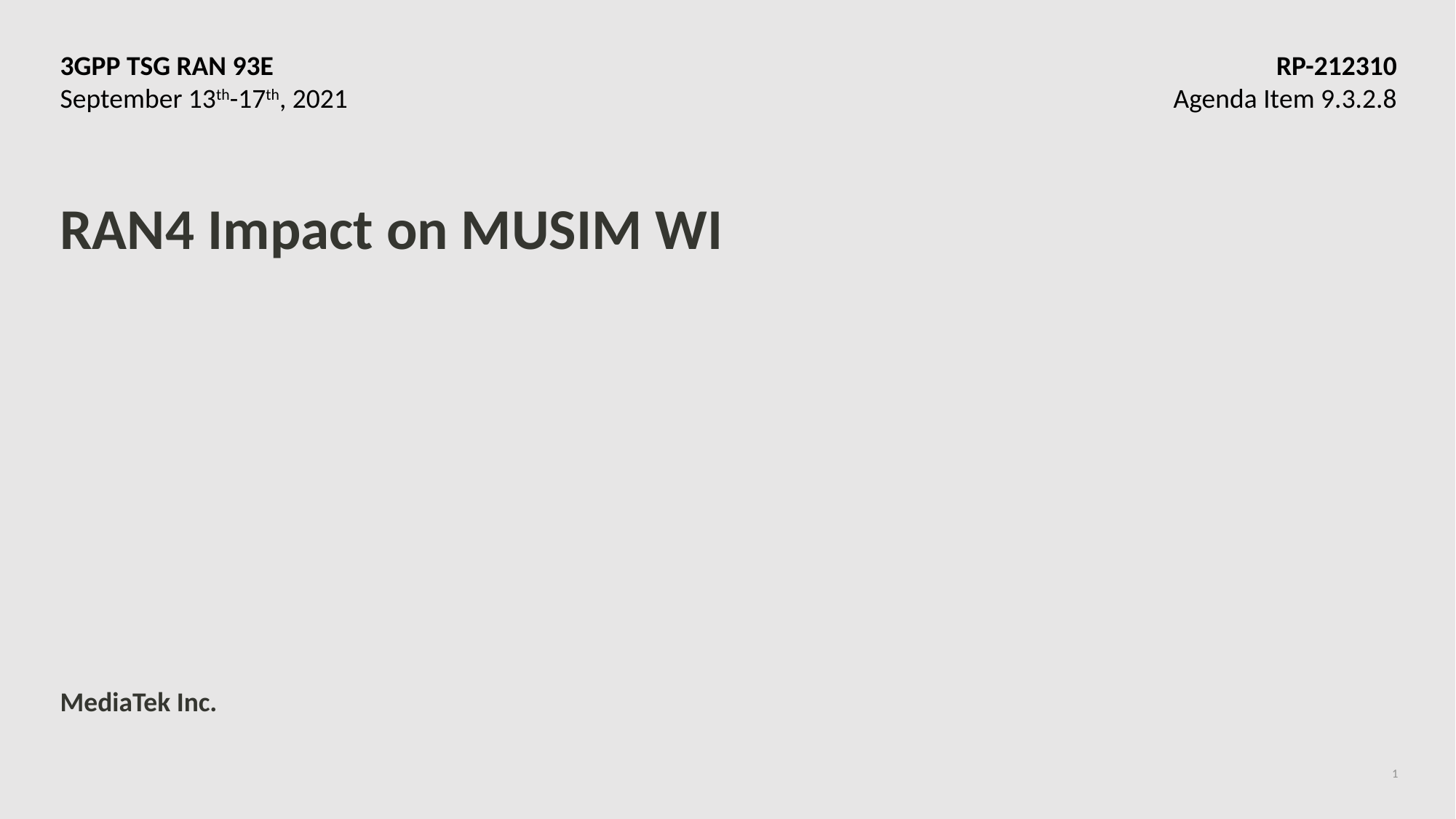

3GPP TSG RAN 93E	RP-212310
September 13th-17th, 2021	Agenda Item 9.3.2.8
# RAN4 Impact on MUSIM WI

MediaTek Inc.
1